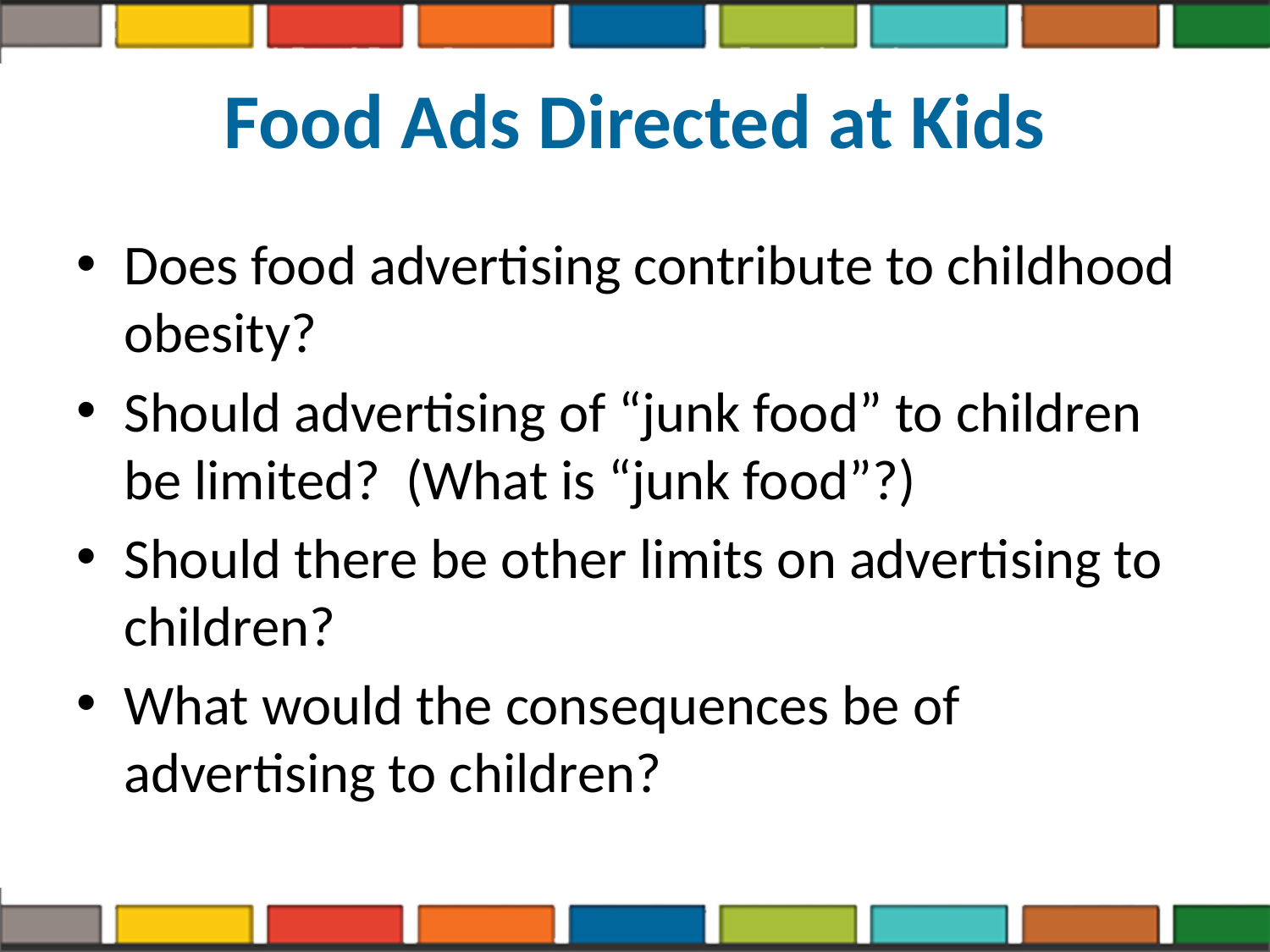

# Food Ads Directed at Kids
Does food advertising contribute to childhood obesity?
Should advertising of “junk food” to children be limited?  (What is “junk food”?)
Should there be other limits on advertising to children?
What would the consequences be of advertising to children?